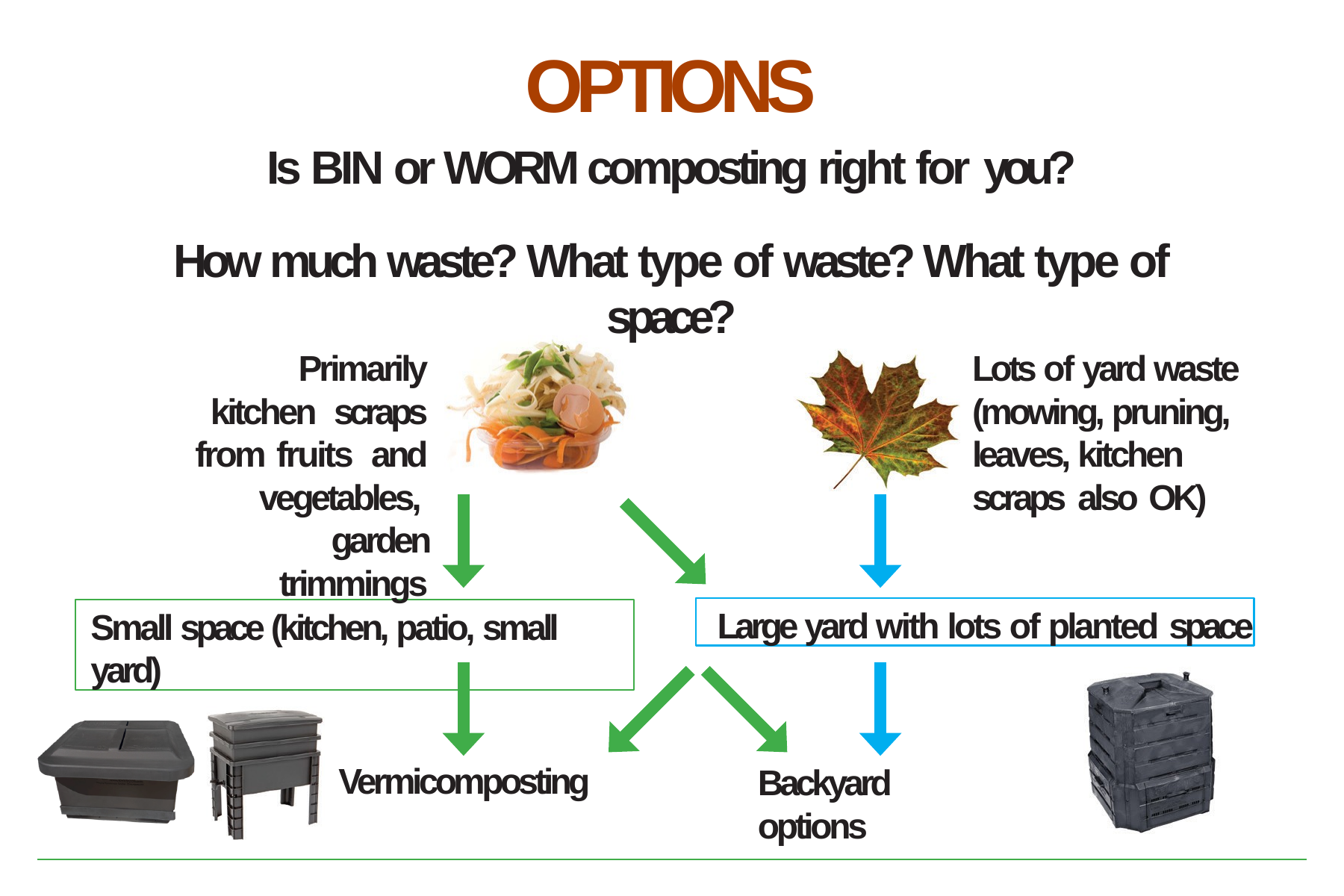

# OPTIONS
Is BIN or WORM composting right for you?
How much waste? What type of waste? What type of space?

Primarily kitchen  scraps from fruits  and vegetables,  garden trimmings
Lots of yard waste  (mowing, pruning,  leaves, kitchen scraps  also OK)

Large yard with lots of planted space
Small space (kitchen, patio, small yard)

Vermicomposting
Backyard options